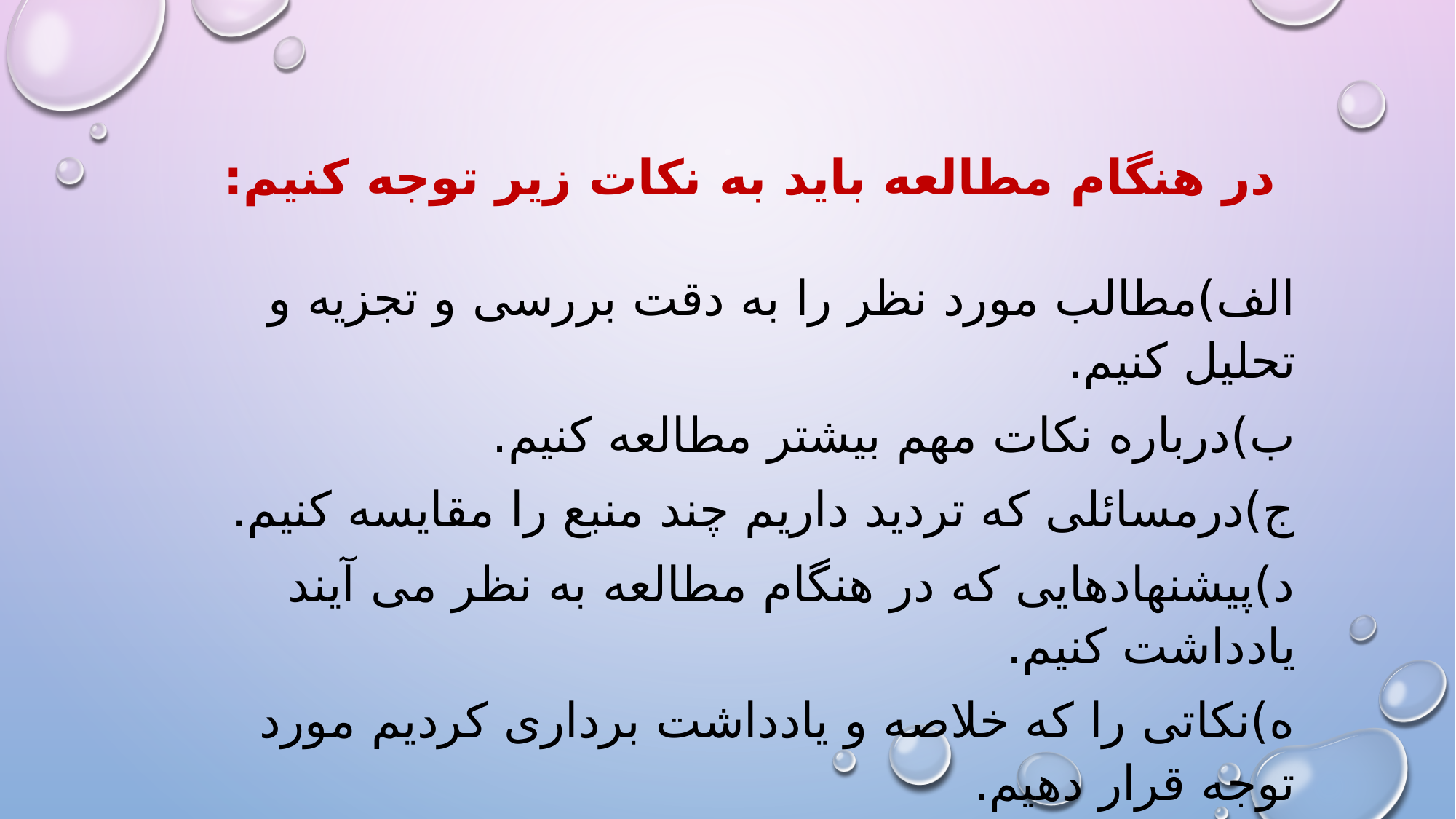

در هنگام مطالعه باید به نکات زیر توجه کنیم:

الف)مطالب مورد نظر را به دقت بررسی و تجزیه و تحلیل کنیم.
ب)درباره نکات مهم بیشتر مطالعه کنیم.
ج)درمسائلی که تردید داریم چند منبع را مقایسه کنیم.
د)پیشنهادهایی که در هنگام مطالعه به نظر می آیند یادداشت کنیم.
ه)نکاتی را که خلاصه و یادداشت برداری کردیم مورد توجه قرار دهیم.